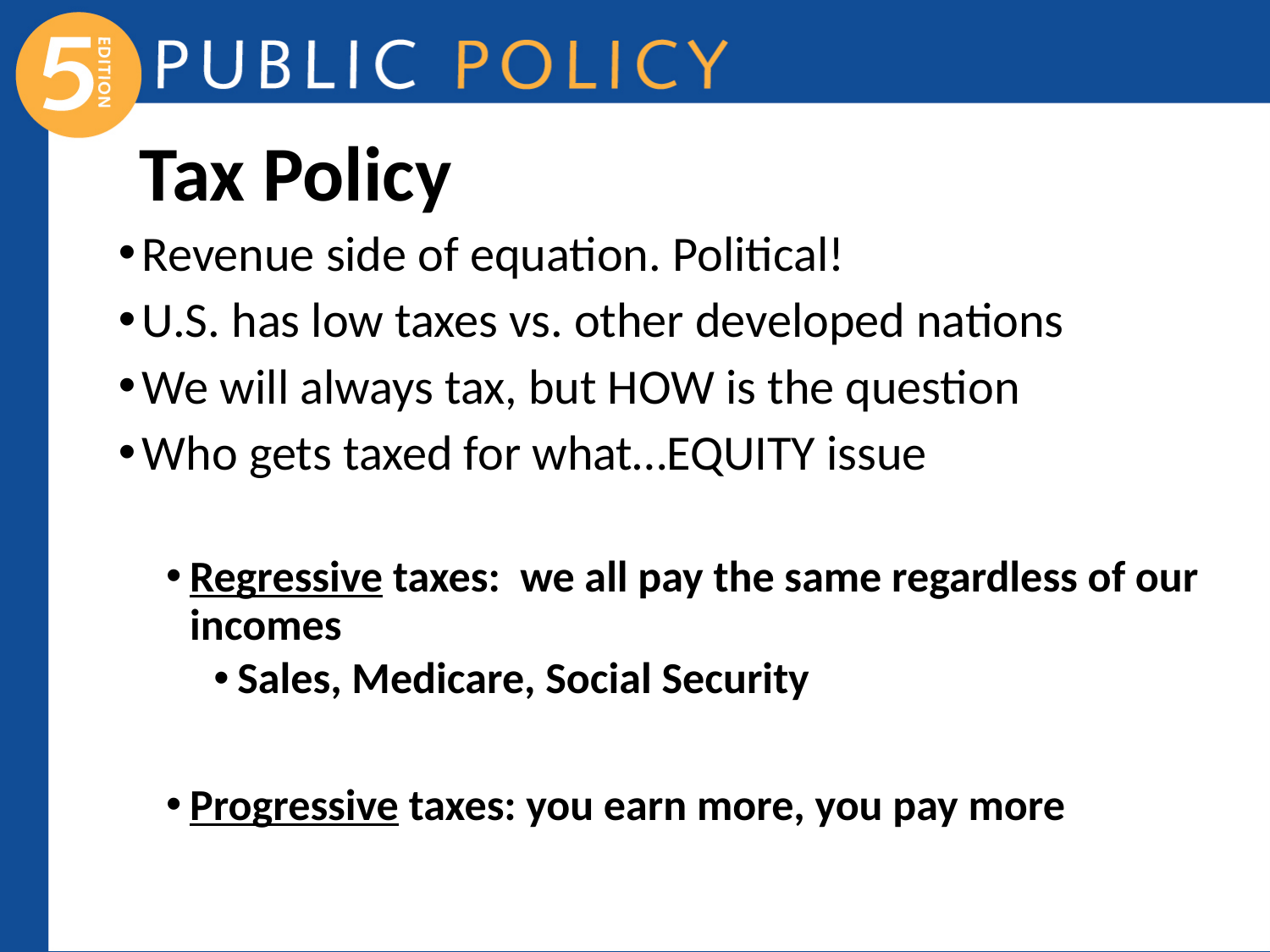

# Tax Policy
Revenue side of equation. Political!
U.S. has low taxes vs. other developed nations
We will always tax, but HOW is the question
Who gets taxed for what…EQUITY issue

Regressive taxes:  we all pay the same regardless of our incomes
Sales, Medicare, Social Security

Progressive taxes: you earn more, you pay more